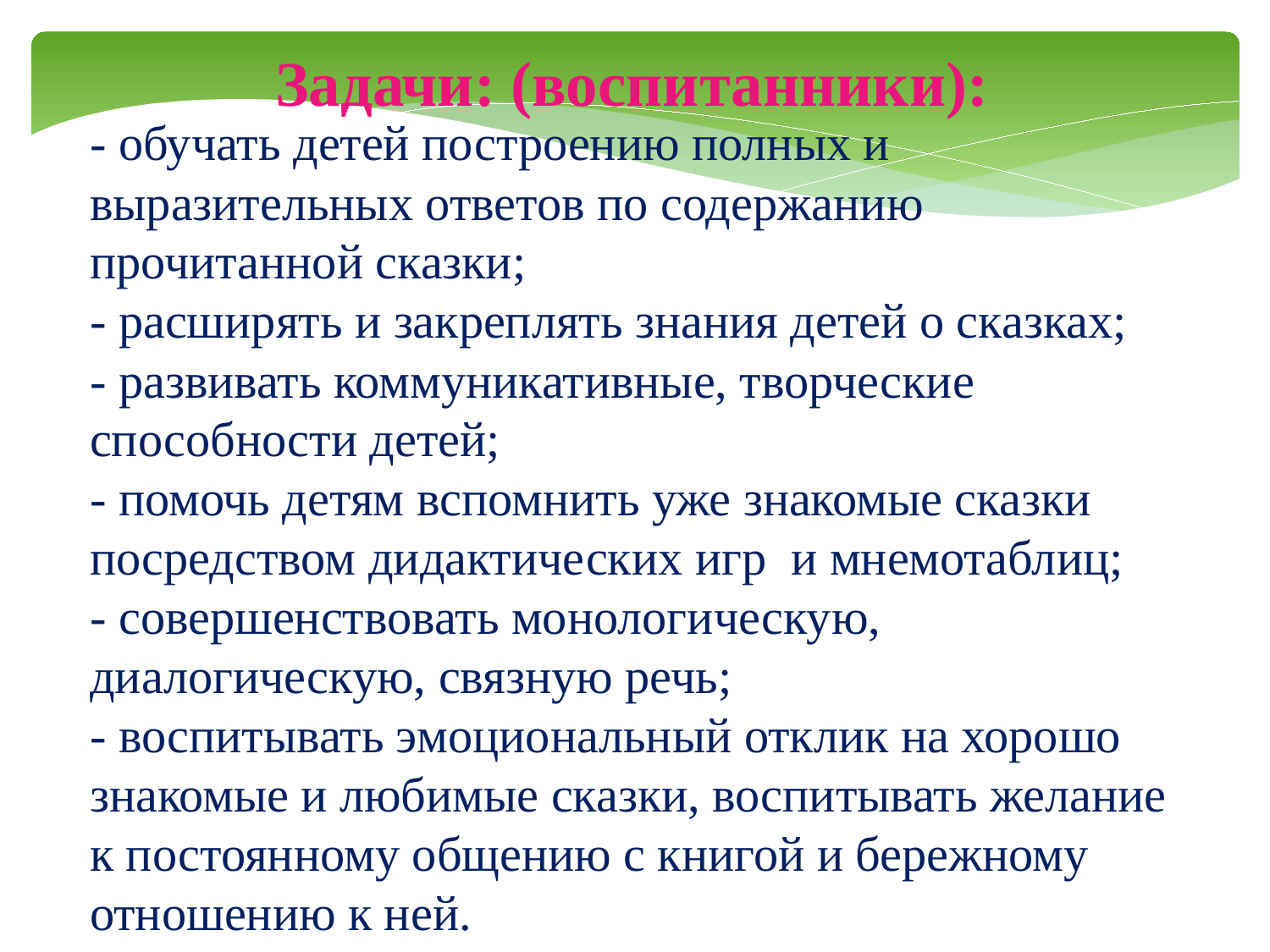

Задачи: (воспитанники):

- обучать детей построению полных и выразительных ответов по содержанию прочитанной сказки;
- расширять и закреплять знания детей о сказках;
- развивать коммуникативные, творческие способности детей;
- помочь детям вспомнить уже знакомые сказки посредством дидактических игр  и мнемотаблиц;
- совершенствовать монологическую, диалогическую, связную речь;
- воспитывать эмоциональный отклик на хорошо знакомые и любимые сказки, воспитывать желание к постоянному общению с книгой и бережному отношению к ней.